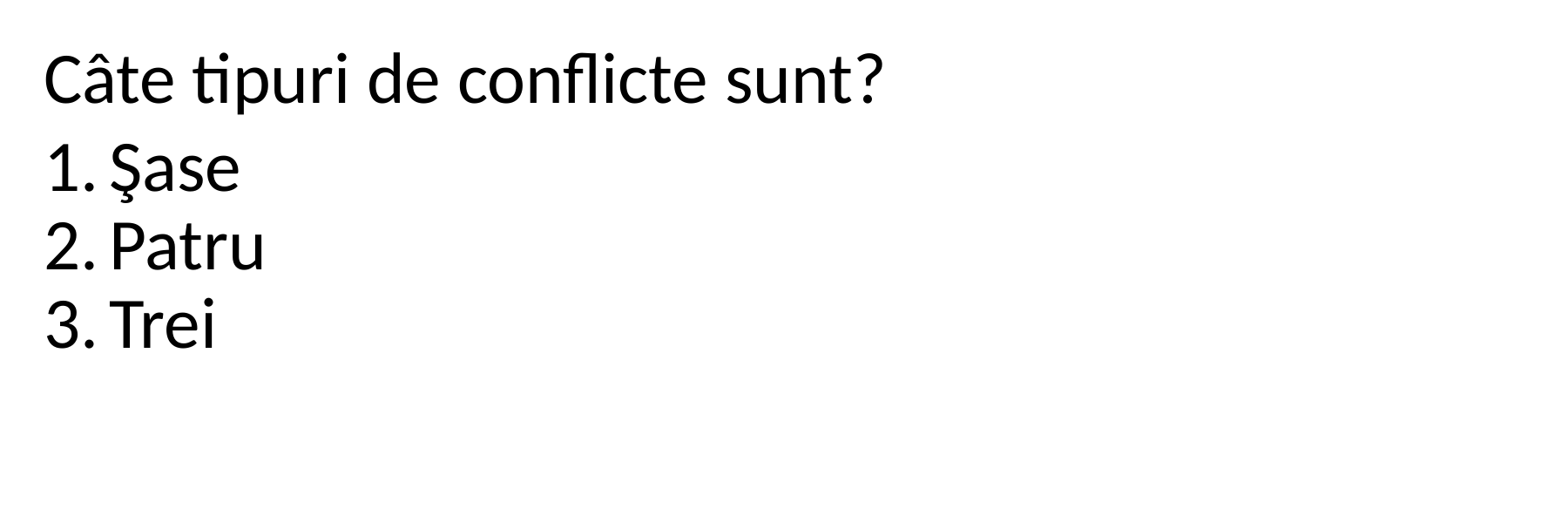

Câte tipuri de conflicte sunt?
Şase
Patru
Trei